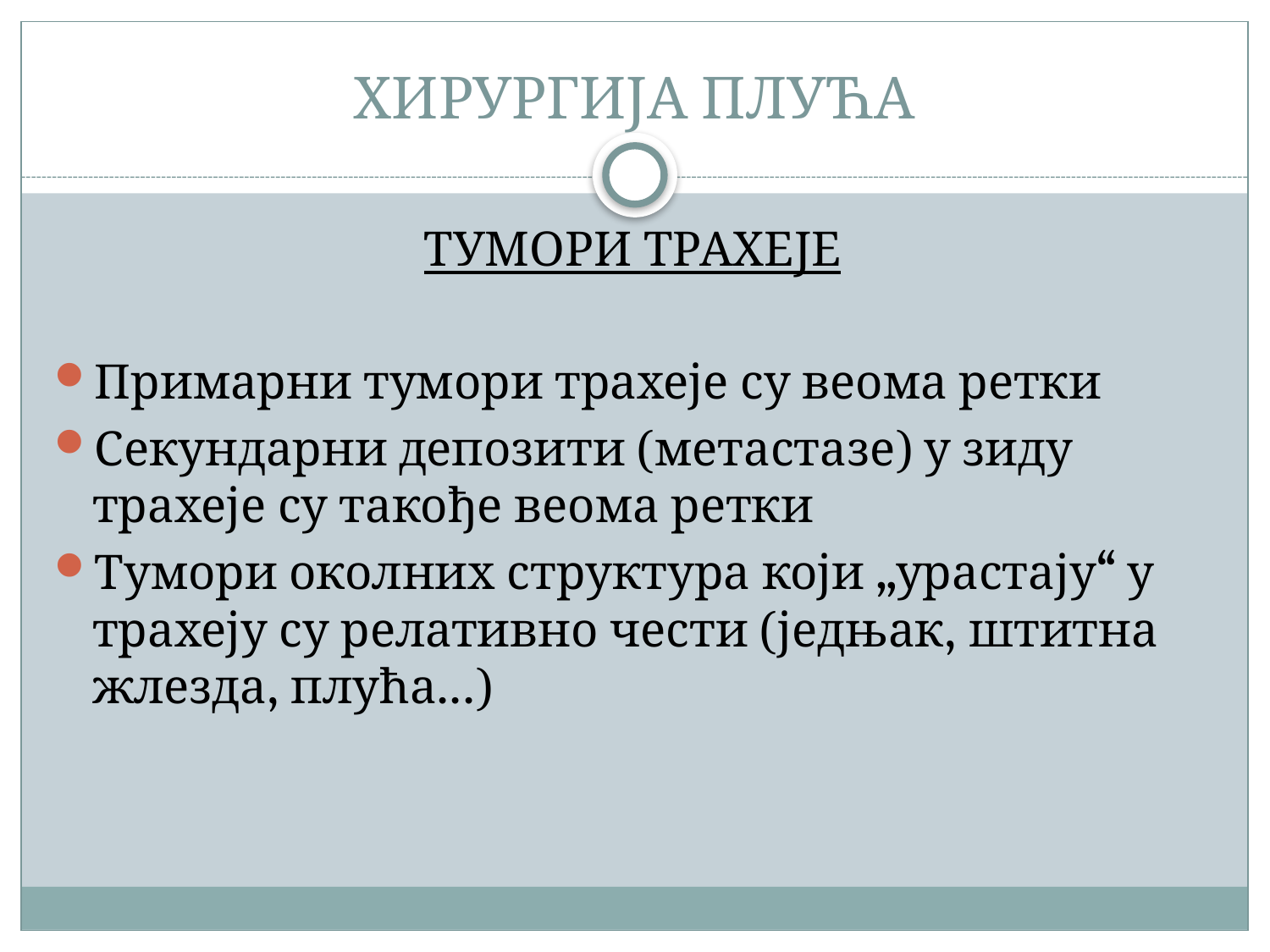

# ХИРУРГИЈА ПЛУЋА
ТУМОРИ ТРАХЕЈЕ

Примарни тумори трахеје су веома ретки
Секундарни депозити (метастазе) у зиду трахеје су такође веома ретки
Тумори околних структура који „урастају“ у трахеју су релативно чести (једњак, штитна жлезда, плућа...)